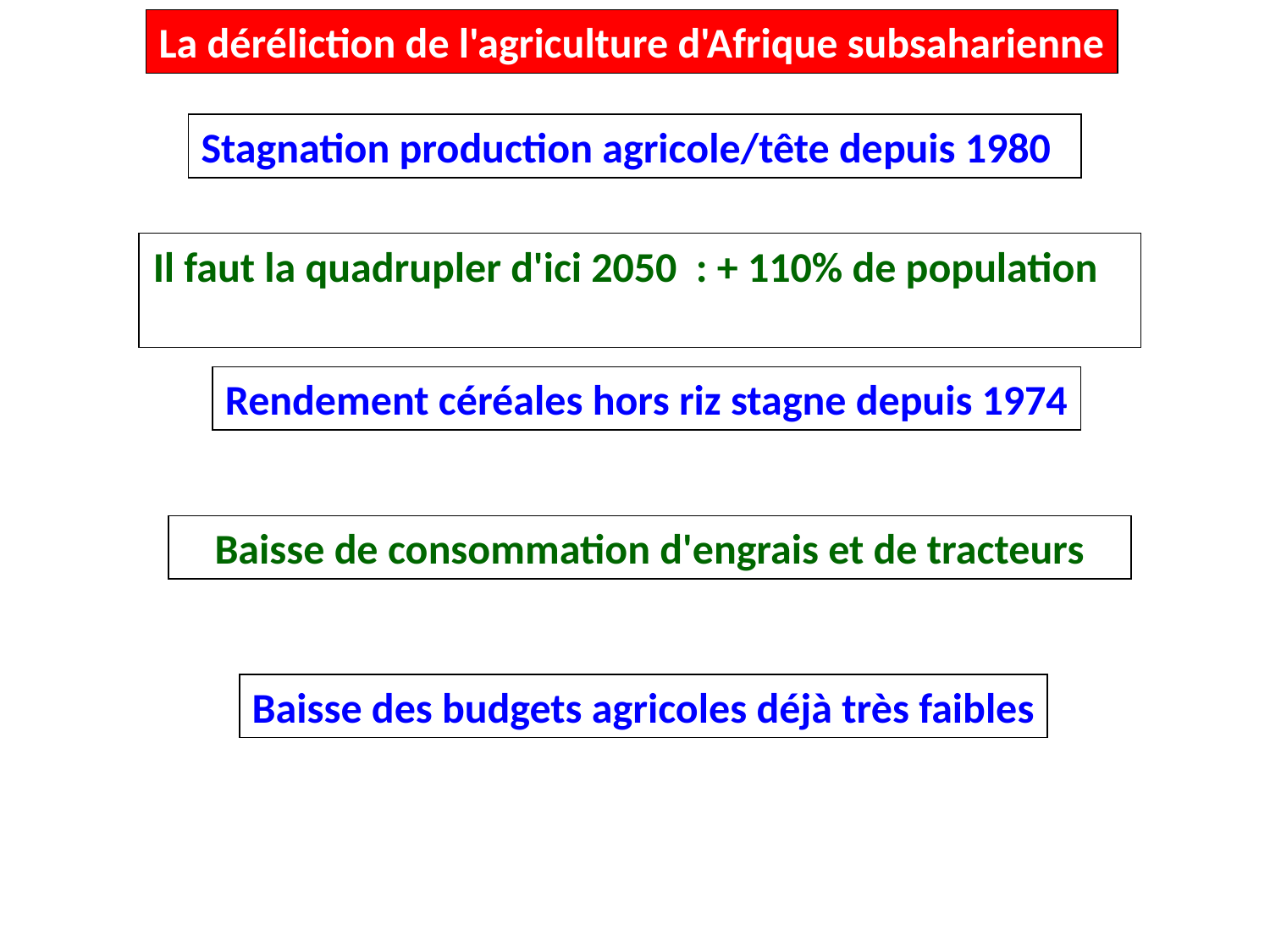

La déréliction de l'agriculture d'Afrique subsaharienne
Stagnation production agricole/tête depuis 1980
Il faut la quadrupler d'ici 2050  : + 110% de population
Rendement céréales hors riz stagne depuis 1974
Baisse de consommation d'engrais et de tracteurs
Baisse des budgets agricoles déjà très faibles